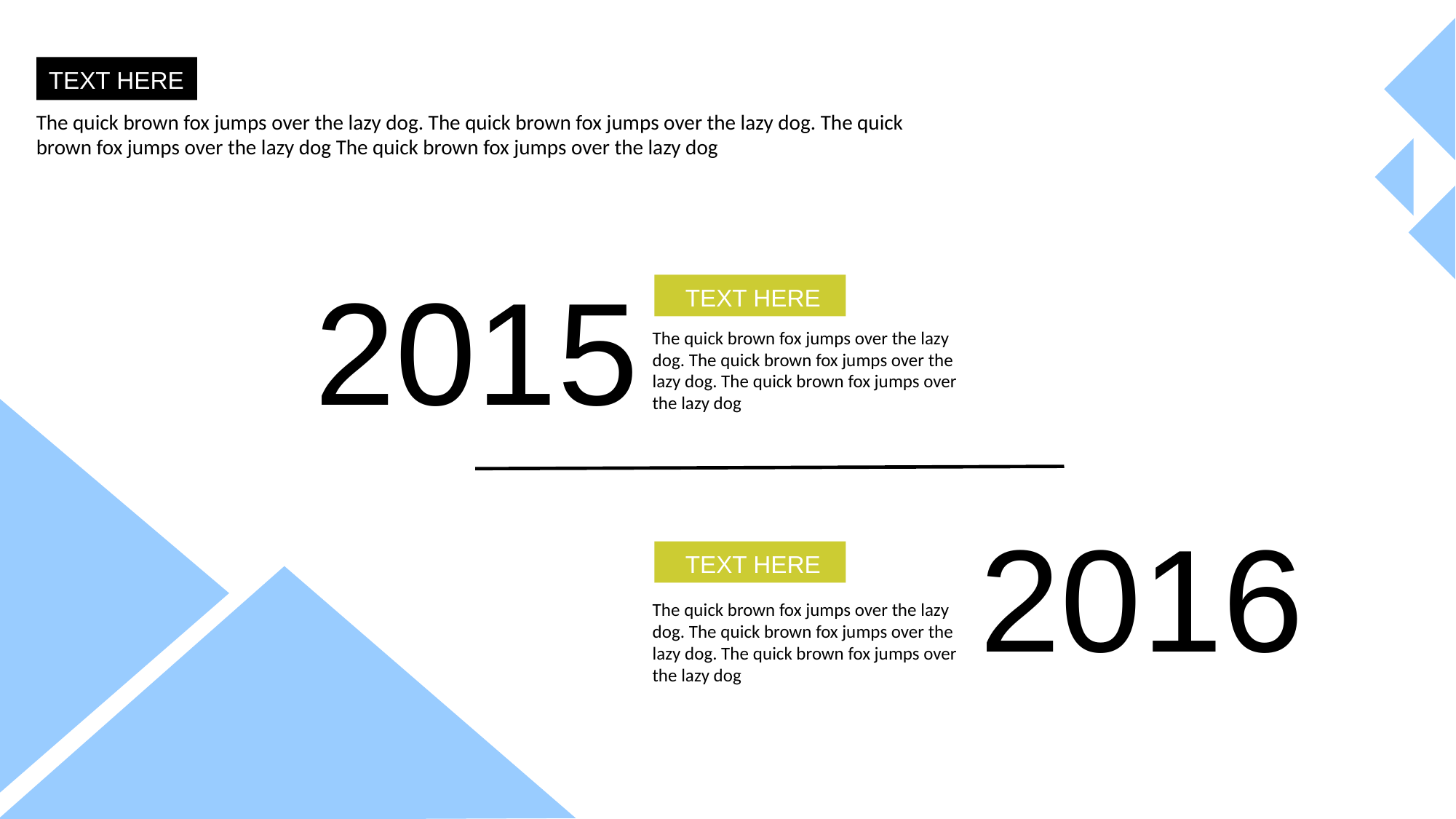

TEXT HERE
The quick brown fox jumps over the lazy dog. The quick brown fox jumps over the lazy dog. The quick brown fox jumps over the lazy dog The quick brown fox jumps over the lazy dog
2015

TEXT HERE
The quick brown fox jumps over the lazy dog. The quick brown fox jumps over the lazy dog. The quick brown fox jumps over the lazy dog

2016

TEXT HERE
The quick brown fox jumps over the lazy dog. The quick brown fox jumps over the lazy dog. The quick brown fox jumps over the lazy dog